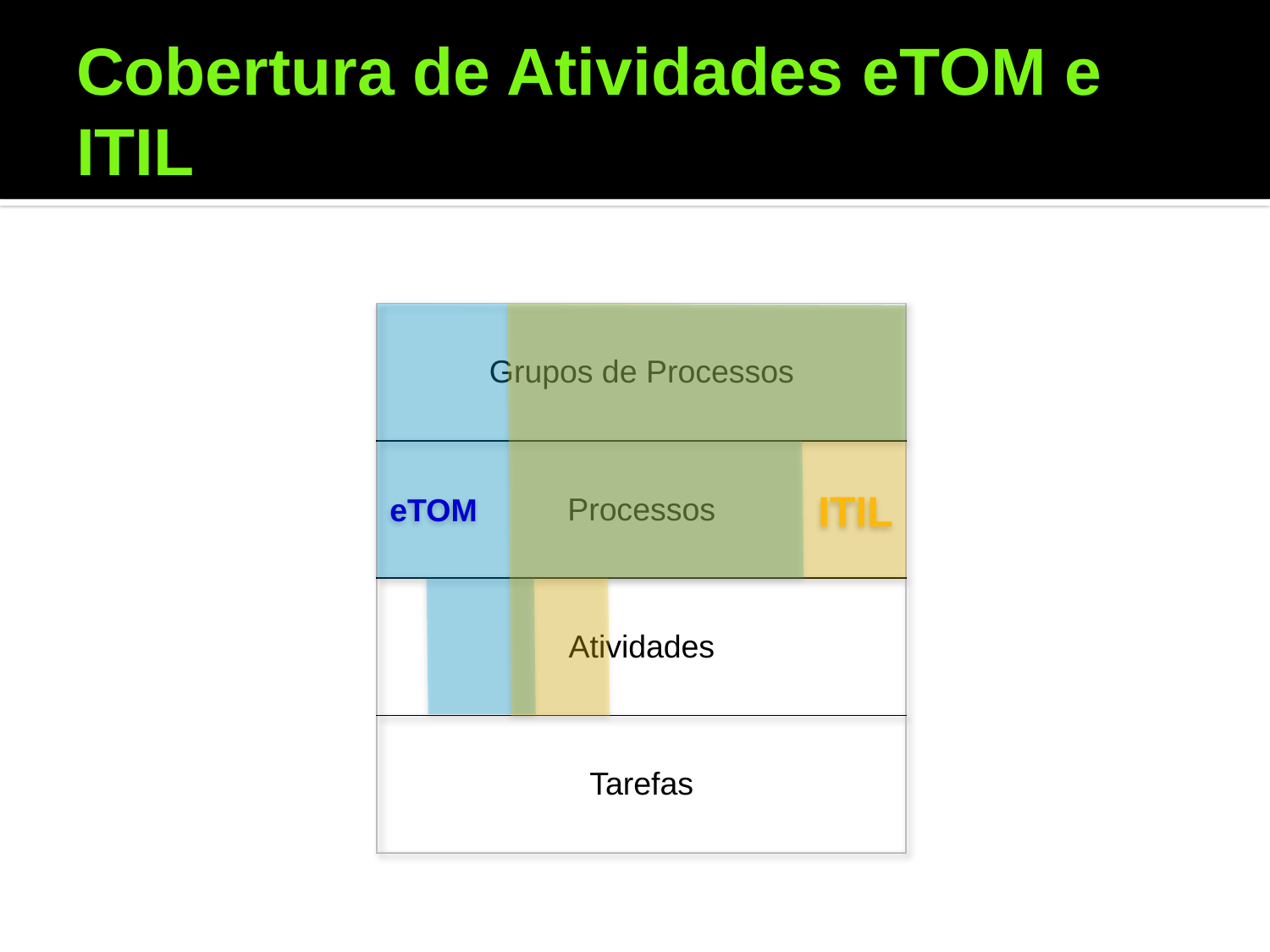

# Cobertura de Atividades eTOM e ITIL
| Grupos de Processos |
| --- |
| Processos |
| Atividades |
| Tarefas |
eTOM
ITIL